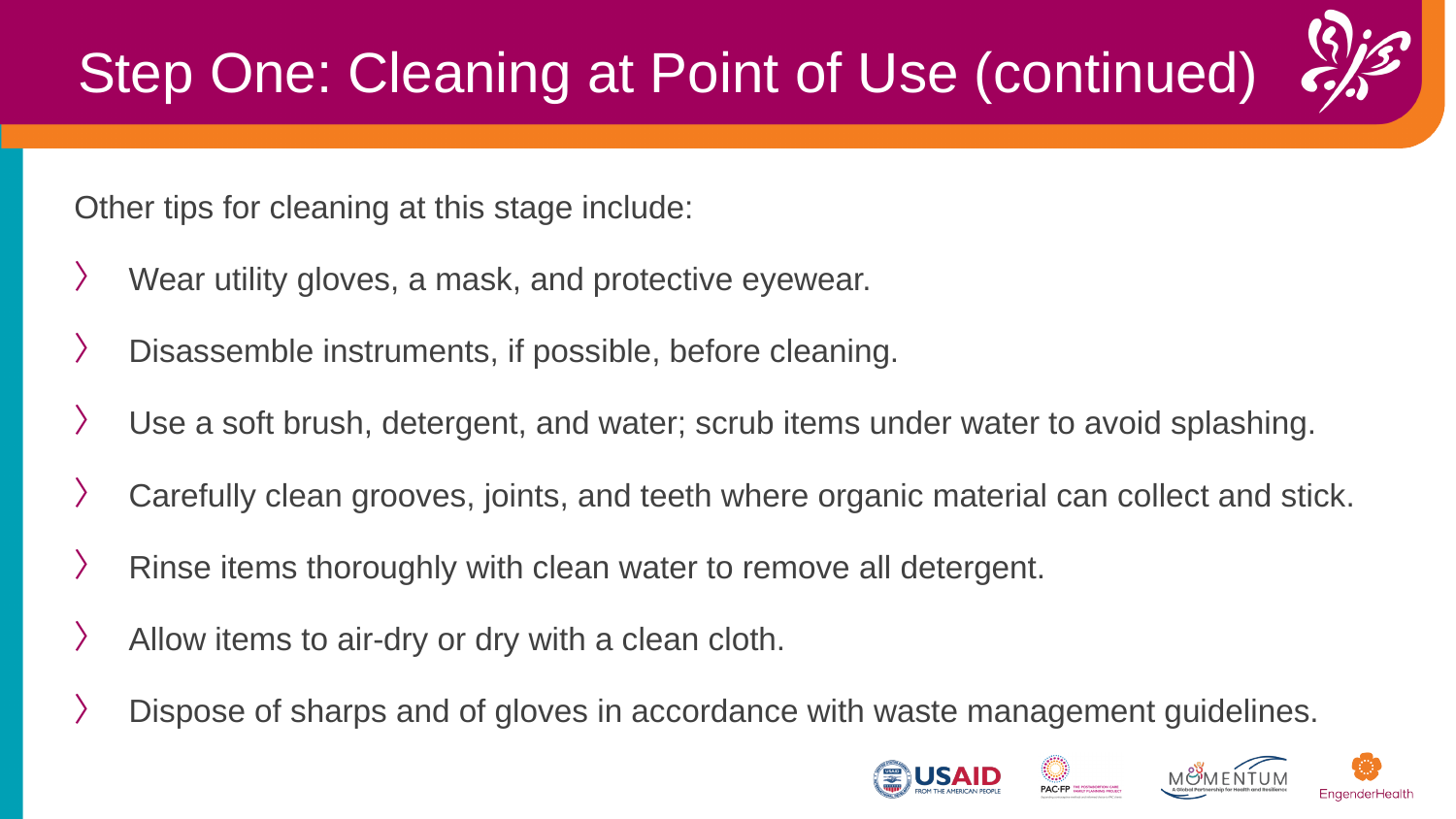

Step One: Cleaning at Point of Use (continued)
Other tips for cleaning at this stage include:
Wear utility gloves, a mask, and protective eyewear.
Disassemble instruments, if possible, before cleaning.
Use a soft brush, detergent, and water; scrub items under water to avoid splashing.
Carefully clean grooves, joints, and teeth where organic material can collect and stick.
Rinse items thoroughly with clean water to remove all detergent.
Allow items to air-dry or dry with a clean cloth.
Dispose of sharps and of gloves in accordance with waste management guidelines.